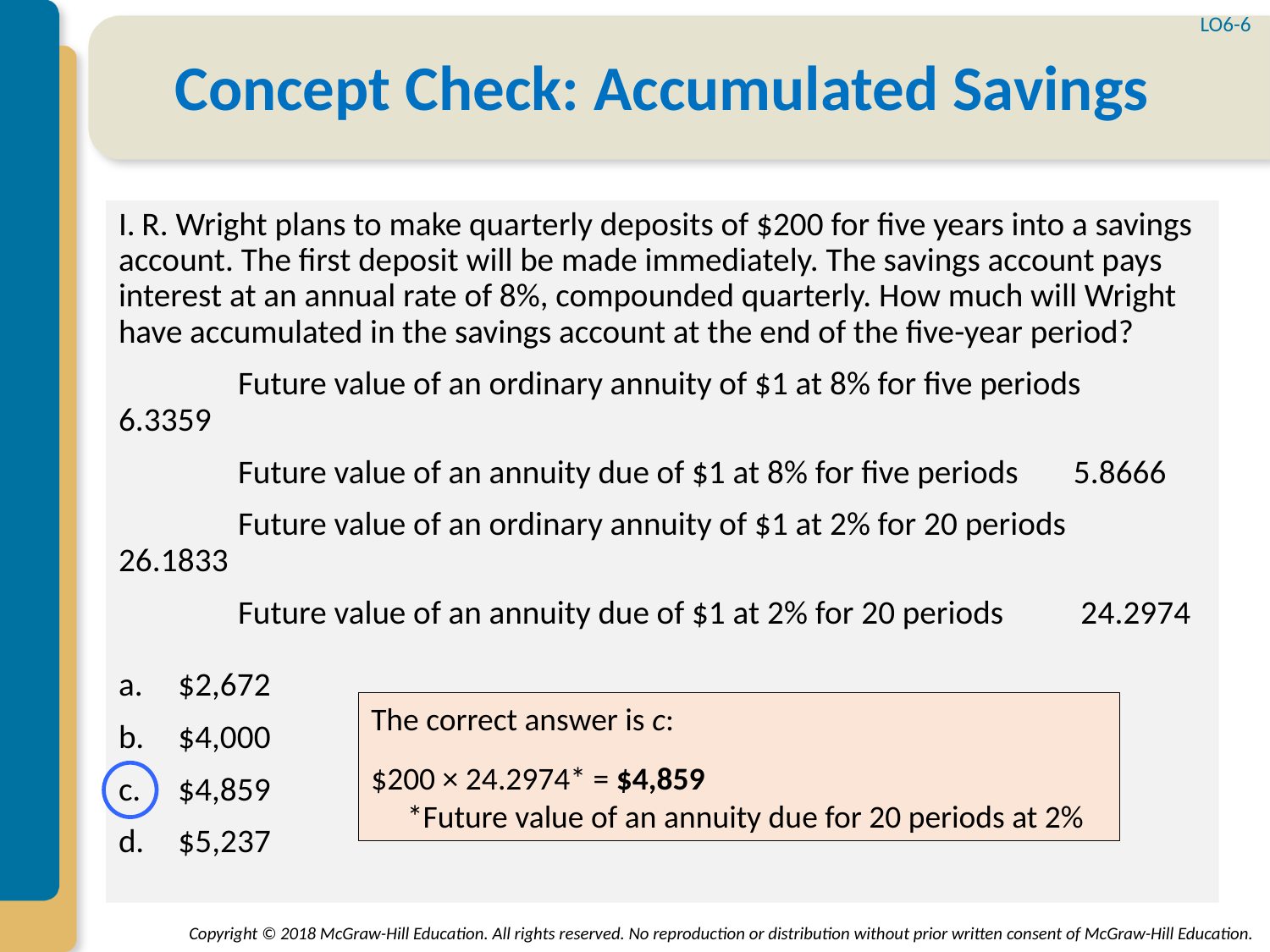

LO6-6
# Concept Check: Accumulated Savings
 R. Wright plans to make quarterly deposits of $200 for five years into a savings account. The first deposit will be made immediately. The savings account pays interest at an annual rate of 8%, compounded quarterly. How much will Wright have accumulated in the savings account at the end of the five-year period?
	Future value of an ordinary annuity of $1 at 8% for five periods	6.3359
	Future value of an annuity due of $1 at 8% for five periods	5.8666
	Future value of an ordinary annuity of $1 at 2% for 20 periods 	26.1833
	Future value of an annuity due of $1 at 2% for 20 periods	 24.2974
$2,672
$4,000
$4,859
  $5,237

The correct answer is c:
$200 × 24.2974* = $4,859
     *Future value of an annuity due for 20 periods at 2%